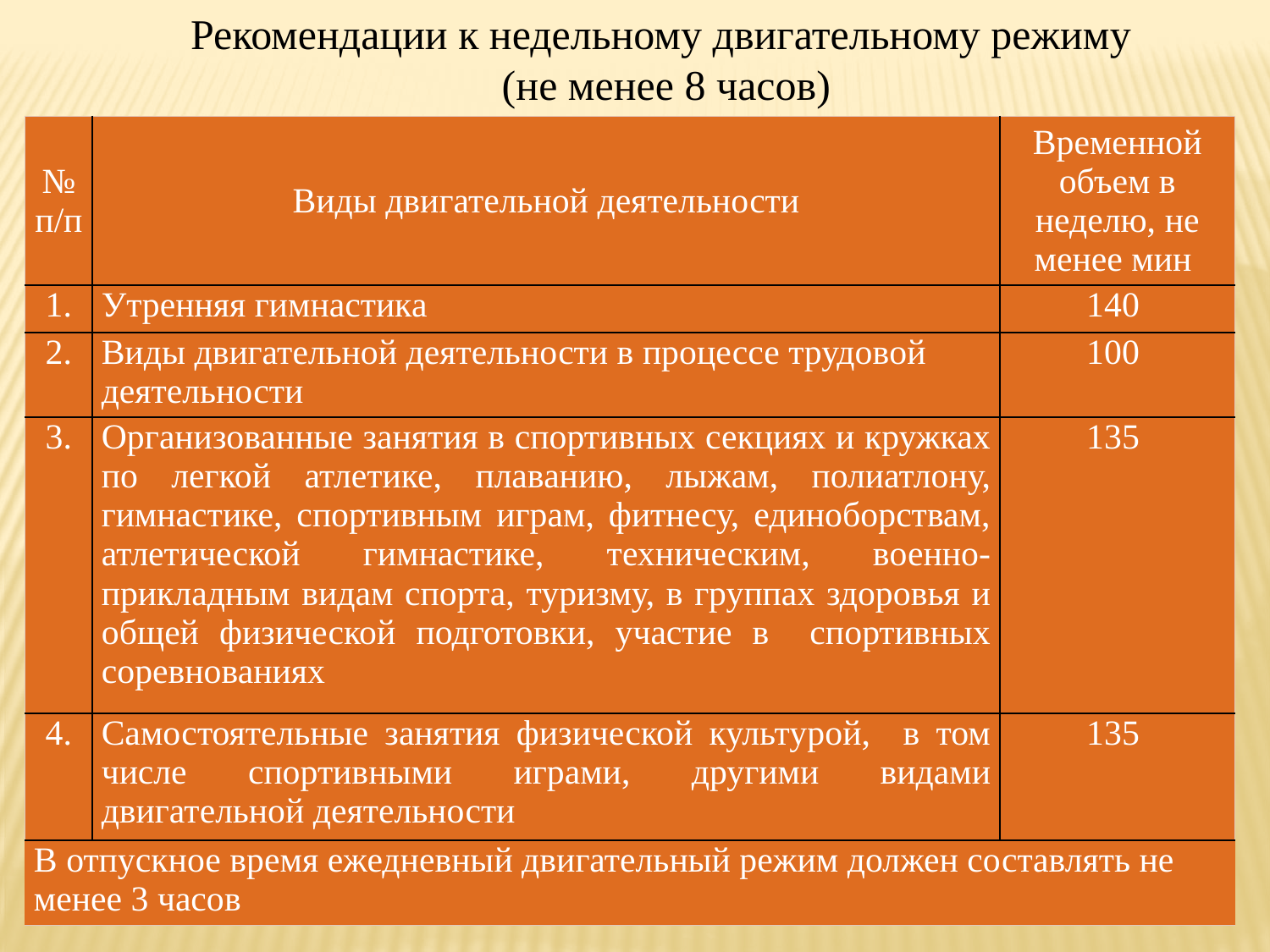

Рекомендации к недельному двигательному режиму
(не менее 8 часов)
| № п/п | Виды двигательной деятельности | Временной объем в неделю, не менее мин |
| --- | --- | --- |
| 1. | Утренняя гимнастика | 140 |
| 2. | Виды двигательной деятельности в процессе трудовой деятельности | 100 |
| 3. | Организованные занятия в спортивных секциях и кружках по легкой атлетике, плаванию, лыжам, полиатлону, гимнастике, спортивным играм, фитнесу, единоборствам, атлетической гимнастике, техническим, военно-прикладным видам спорта, туризму, в группах здоровья и общей физической подготовки, участие в спортивных соревнованиях | 135 |
| 4. | Самостоятельные занятия физической культурой, в том числе спортивными играми, другими видами двигательной деятельности | 135 |
| В отпускное время ежедневный двигательный режим должен составлять не менее 3 часов |  |  |